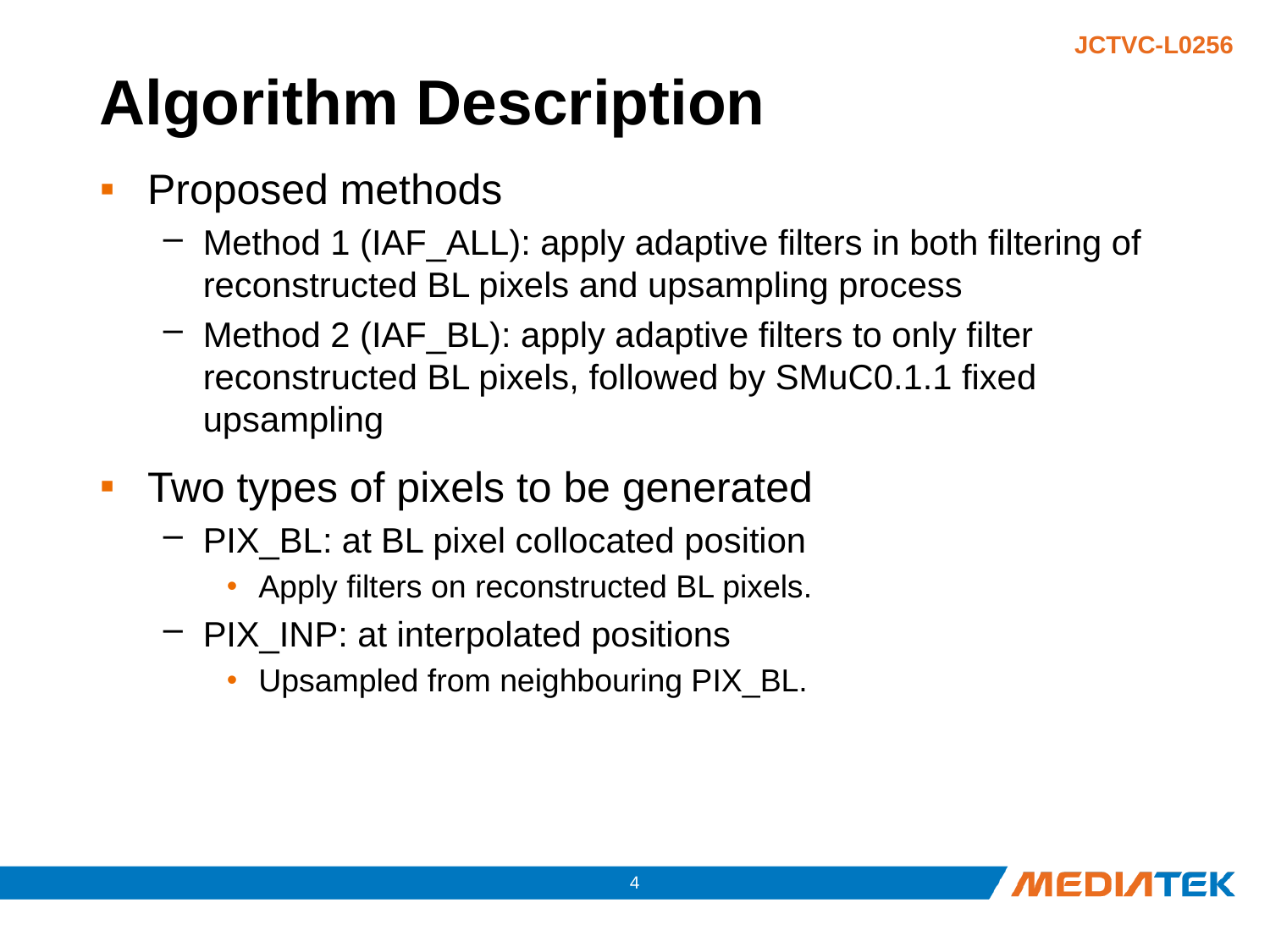

# Algorithm Description

Proposed methods
Method 1 (IAF_ALL): apply adaptive filters in both filtering of reconstructed BL pixels and upsampling process
Method 2 (IAF_BL): apply adaptive filters to only filter reconstructed BL pixels, followed by SMuC0.1.1 fixed upsampling
Two types of pixels to be generated
PIX_BL: at BL pixel collocated position
Apply filters on reconstructed BL pixels.
PIX_INP: at interpolated positions
Upsampled from neighbouring PIX_BL.

4